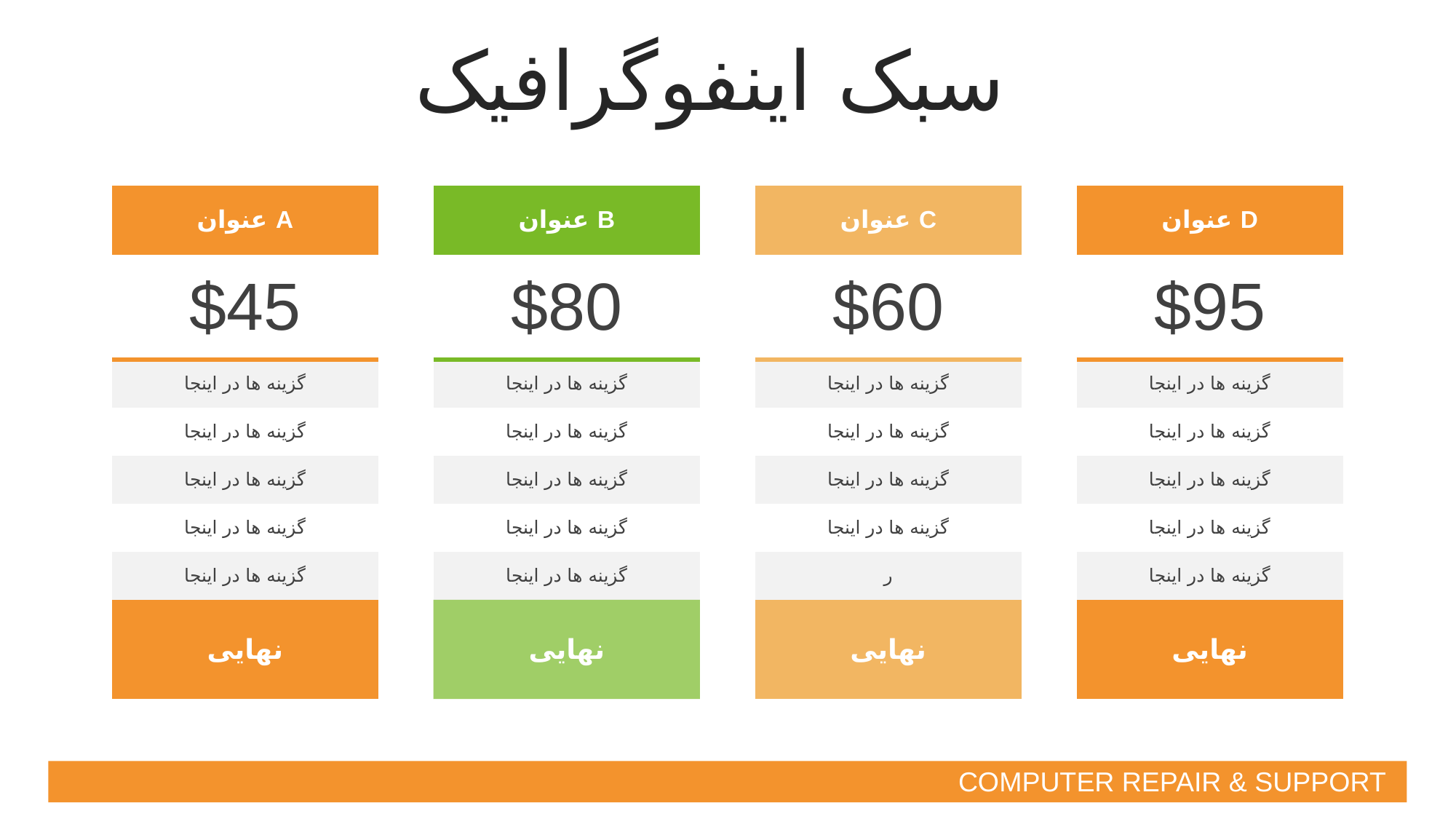

سبک اینفوگرافیک
| عنوان A |
| --- |
| $45 |
| گزینه ها در اینجا |
| گزینه ها در اینجا |
| گزینه ها در اینجا |
| گزینه ها در اینجا |
| گزینه ها در اینجا |
| نهایی |
| عنوان B |
| --- |
| $80 |
| گزینه ها در اینجا |
| گزینه ها در اینجا |
| گزینه ها در اینجا |
| گزینه ها در اینجا |
| گزینه ها در اینجا |
| نهایی |
| عنوان C |
| --- |
| $60 |
| گزینه ها در اینجا |
| گزینه ها در اینجا |
| گزینه ها در اینجا |
| گزینه ها در اینجا |
| ر |
| نهایی |
| عنوان D |
| --- |
| $95 |
| گزینه ها در اینجا |
| گزینه ها در اینجا |
| گزینه ها در اینجا |
| گزینه ها در اینجا |
| گزینه ها در اینجا |
| نهایی |